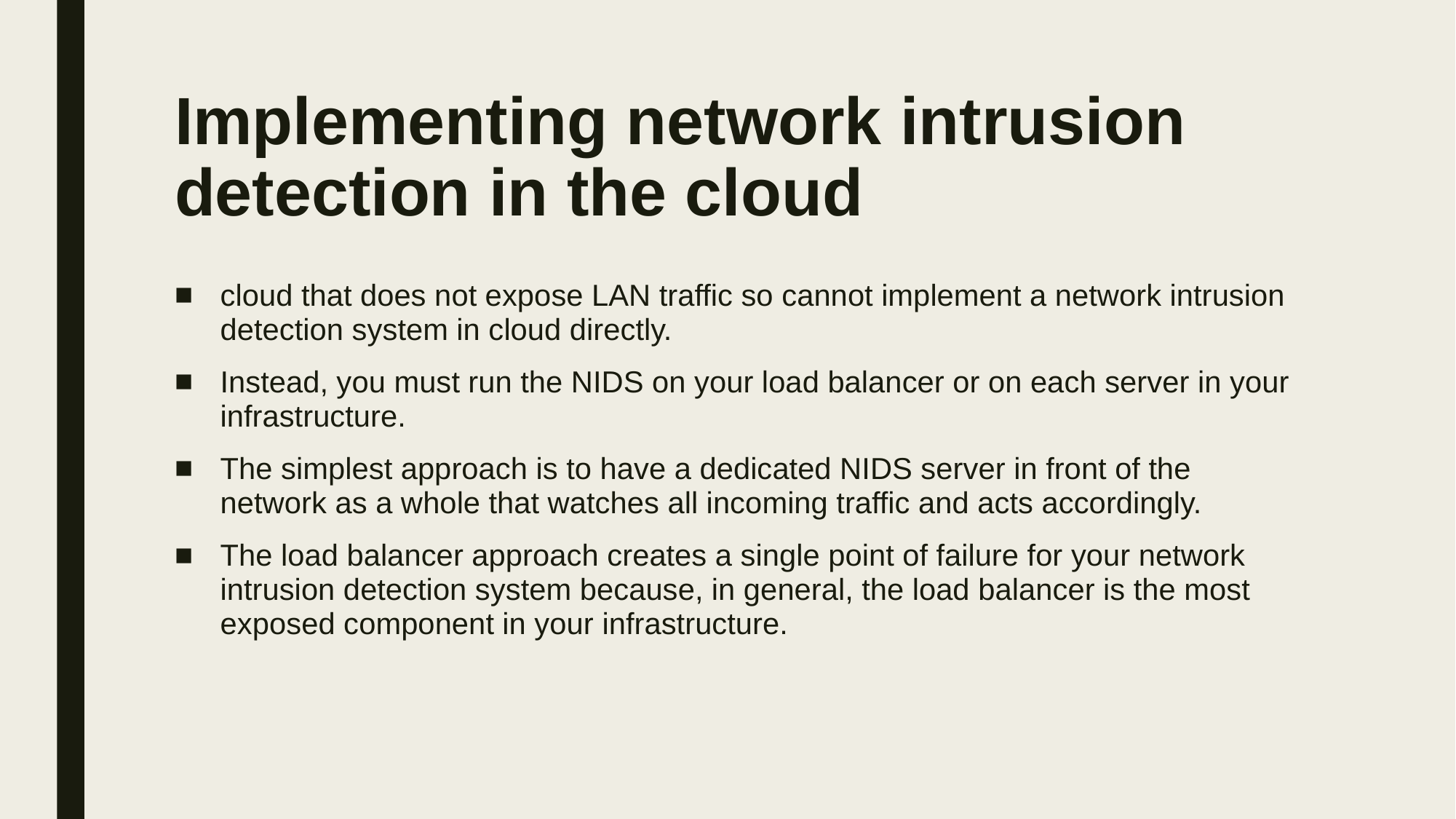

# Implementing network intrusion detection in the cloud
cloud that does not expose LAN traffic so cannot implement a network intrusion detection system in cloud directly.
Instead, you must run the NIDS on your load balancer or on each server in your infrastructure.
The simplest approach is to have a dedicated NIDS server in front of the network as a whole that watches all incoming traffic and acts accordingly.
The load balancer approach creates a single point of failure for your network intrusion detection system because, in general, the load balancer is the most exposed component in your infrastructure.